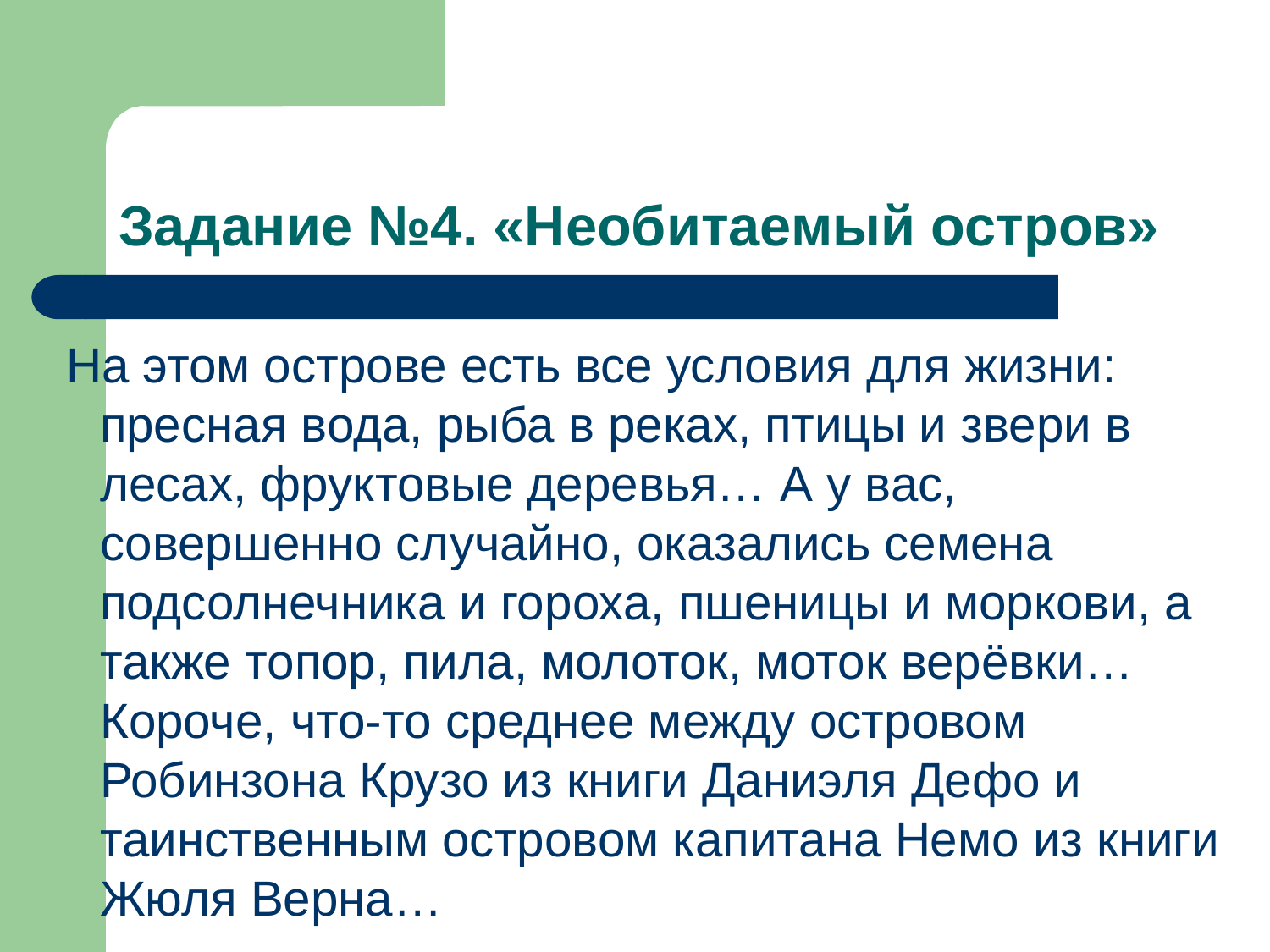

# Задание №4. «Необитаемый остров»
 На этом острове есть все условия для жизни: пресная вода, рыба в реках, птицы и звери в лесах, фруктовые деревья… А у вас, совершенно случайно, оказались семена подсолнечника и гороха, пшеницы и моркови, а также топор, пила, молоток, моток верёвки… Короче, что-то среднее между островом Робинзона Крузо из книги Даниэля Дефо и таинственным островом капитана Немо из книги Жюля Верна…